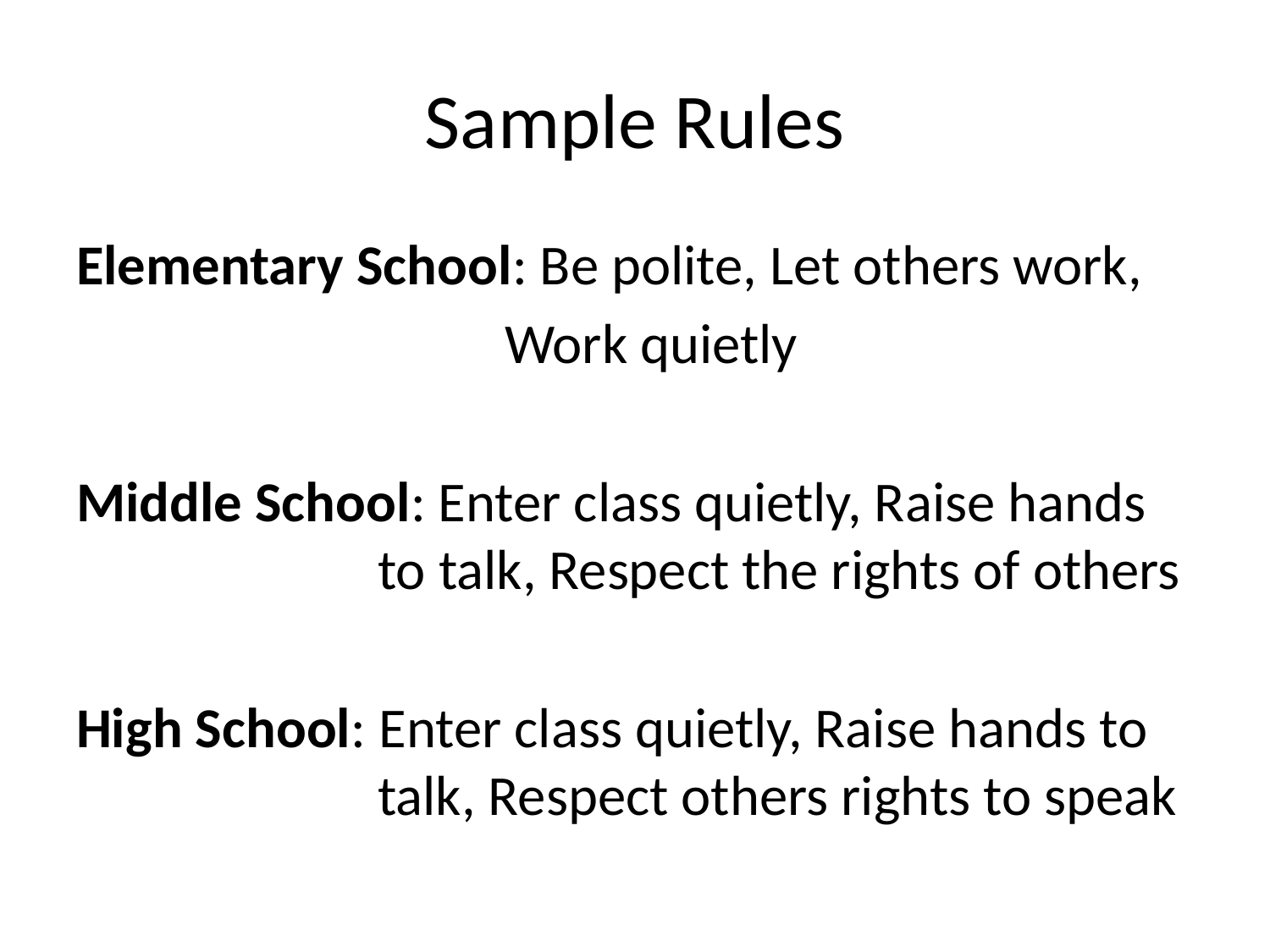

# Sample Rules
Elementary School: Be polite, Let others work,
				Work quietly

Middle School: Enter class quietly, Raise hands   		to talk, Respect the rights of others

High School: Enter class quietly, Raise hands to 		talk, Respect others rights to speak